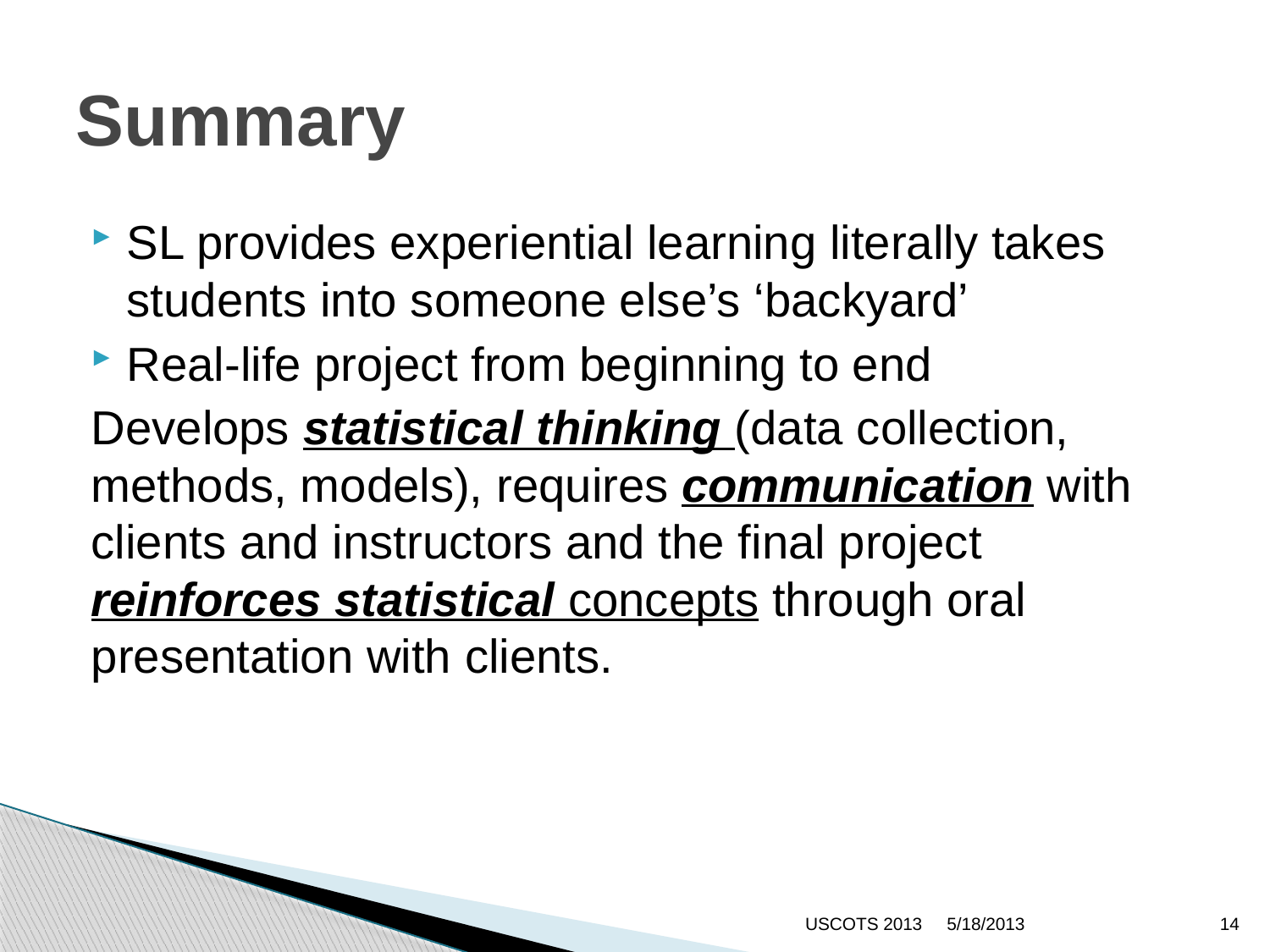

# Summary
SL provides experiential learning literally takes students into someone else’s ‘backyard’
Real-life project from beginning to end
Develops statistical thinking (data collection, methods, models), requires communication with clients and instructors and the final project reinforces statistical concepts through oral presentation with clients.
USCOTS 2013
5/18/2013
14